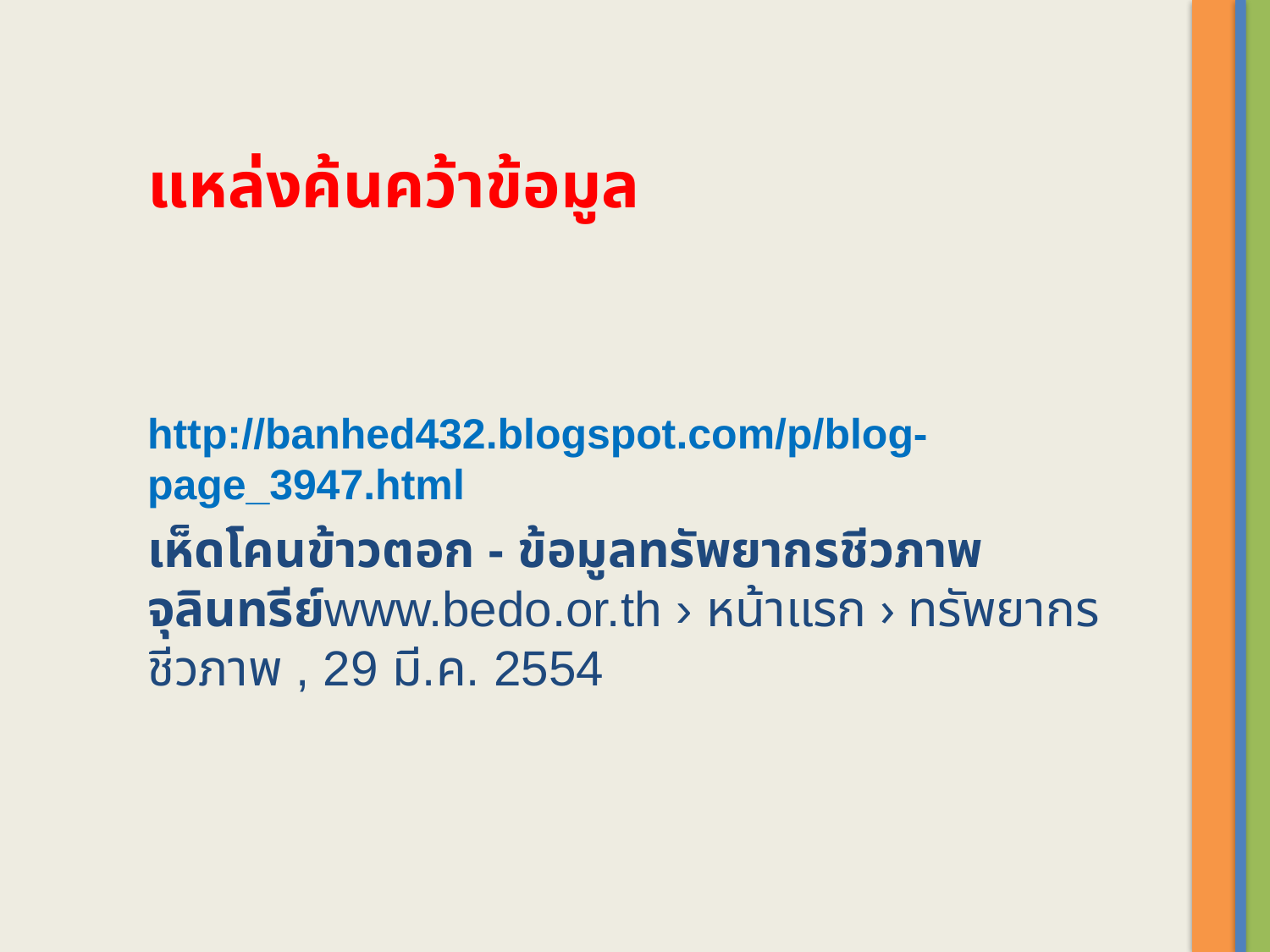

แหล่งค้นคว้าข้อมูล

http://banhed432.blogspot.com/p/blog-page_3947.html
เห็ดโคนข้าวตอก - ข้อมูลทรัพยากรชีวภาพจุลินทรีย์www.bedo.or.th › หน้าแรก › ทรัพยากรชีวภาพ , 29 มี.ค. 2554